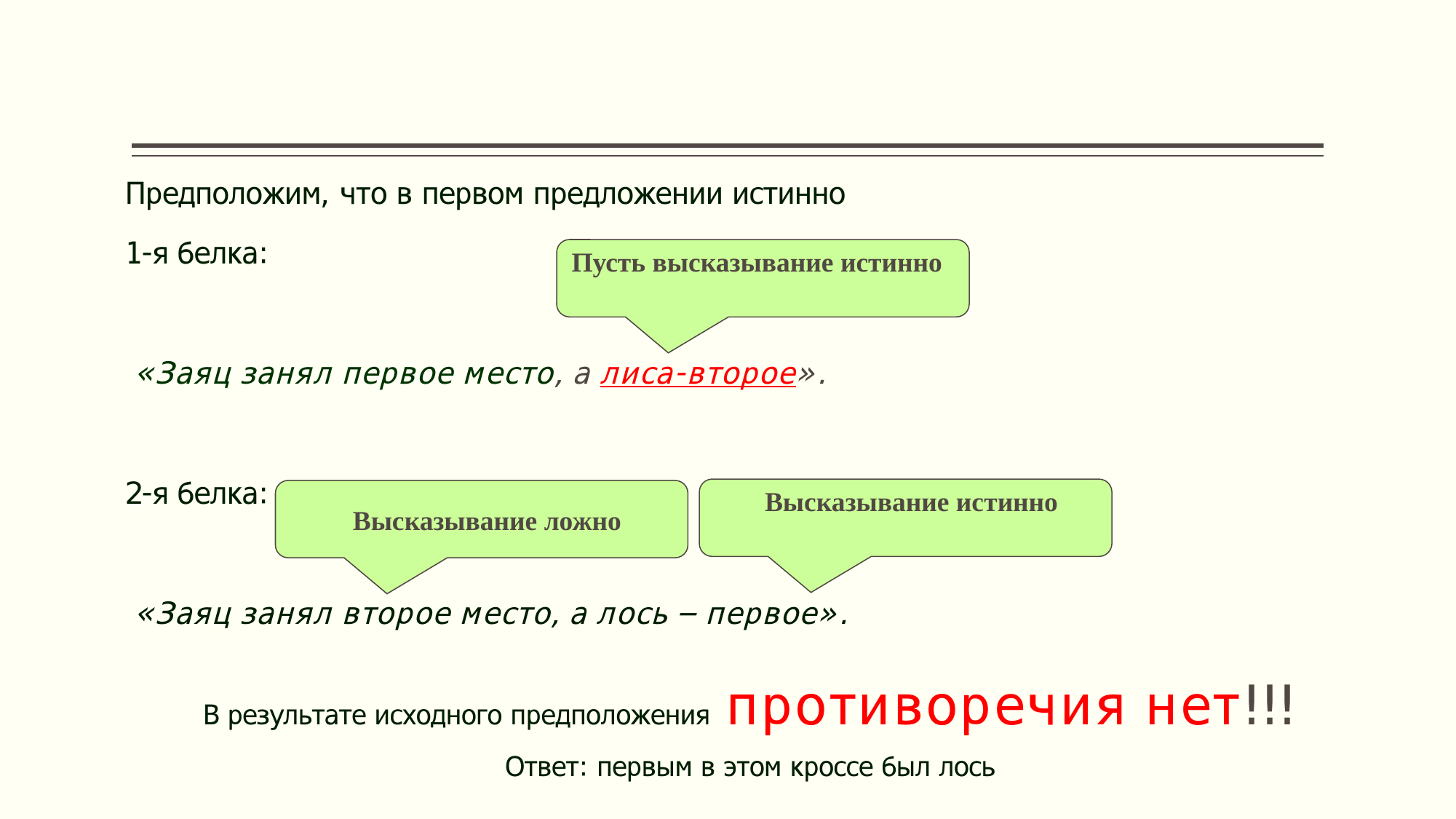

Предположим, что в первом предложении истинно
1-я белка:

 «Заяц занял первое место, а лиса-второе».

2-я белка:

 «Заяц занял второе место, а лось – первое».

Пусть высказывание истинно

Высказывание истинно

Высказывание ложно
В результате исходного предположения  противоречия нет!!!
Ответ: первым в этом кроссе был лось